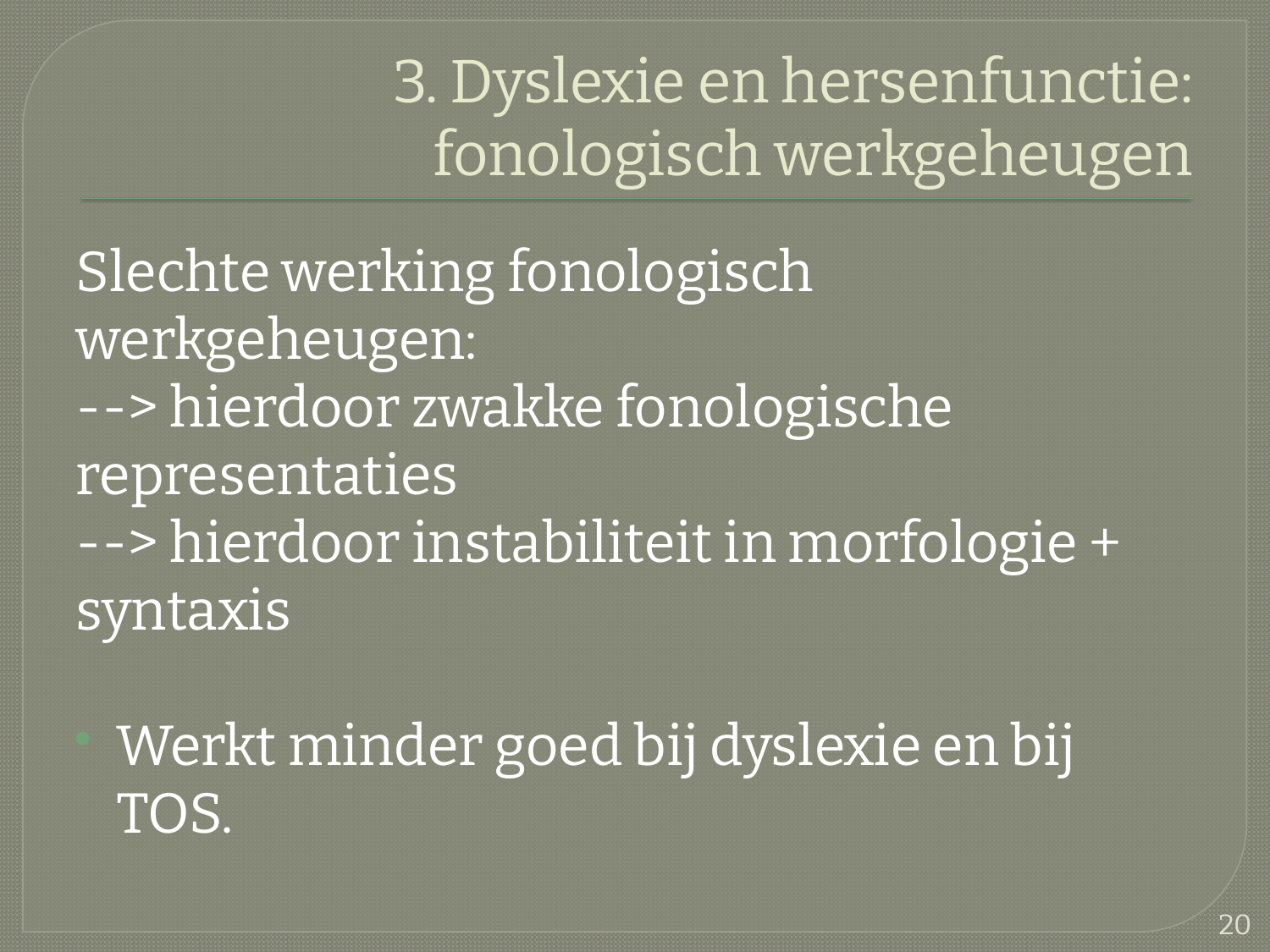

# 3. Dyslexie en hersenfunctie: fonologisch werkgeheugen
Slechte werking fonologisch werkgeheugen:
--> hierdoor zwakke fonologische representaties
--> hierdoor instabiliteit in morfologie + syntaxis

Werkt minder goed bij dyslexie en bij TOS.
20